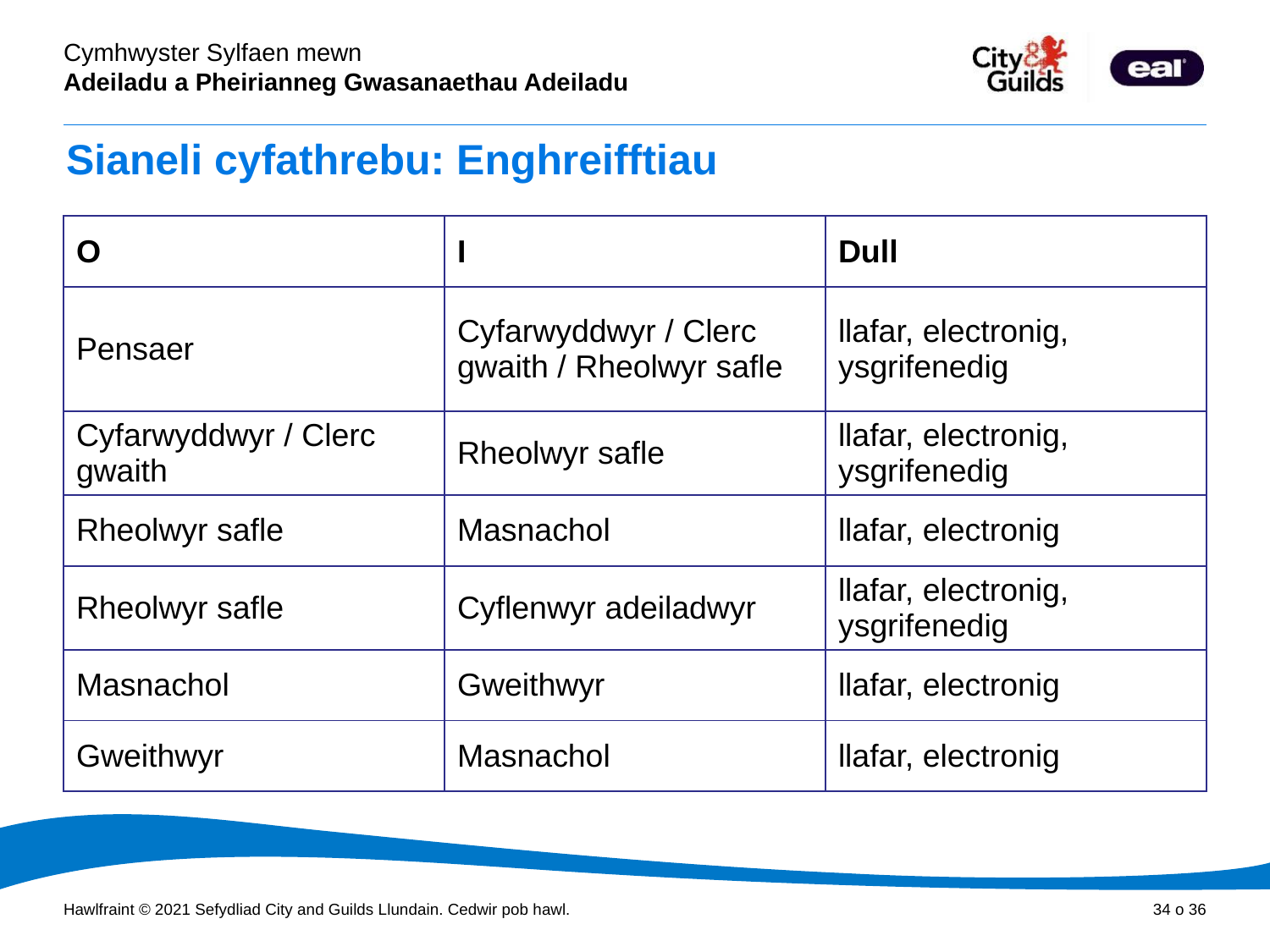

# Sianeli cyfathrebu: Enghreifftiau
| O | I | Dull |
| --- | --- | --- |
| Pensaer | Cyfarwyddwyr / Clerc gwaith / Rheolwyr safle | llafar, electronig, ysgrifenedig |
| Cyfarwyddwyr / Clerc gwaith | Rheolwyr safle | llafar, electronig, ysgrifenedig |
| Rheolwyr safle | Masnachol | llafar, electronig |
| Rheolwyr safle | Cyflenwyr adeiladwyr | llafar, electronig, ysgrifenedig |
| Masnachol | Gweithwyr | llafar, electronig |
| Gweithwyr | Masnachol | llafar, electronig |